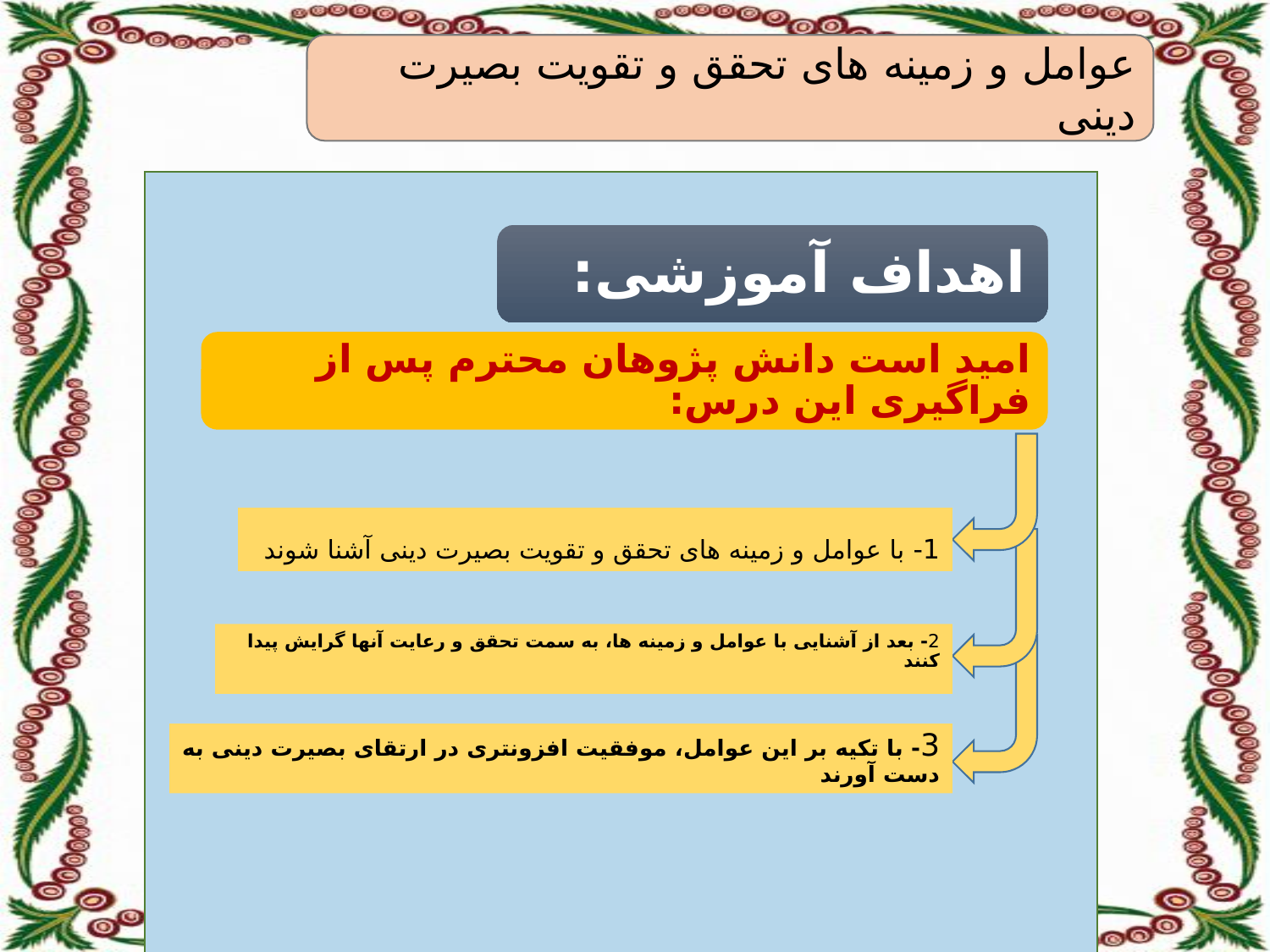

عوامل و زمینه های تحقق و تقویت بصیرت دینی

اهداف آموزشی:
امید است دانش پژوهان محترم پس از فراگیری این درس:

1- با عوامل و زمینه های تحقق و تقویت بصیرت دینی آشنا شوند

2- بعد از آشنایی با عوامل و زمینه ها، به سمت تحقق و رعایت آنها گرایش پیدا کنند

3- با تکیه بر این عوامل، موفقیت افزونتری در ارتقای بصیرت دینی به دست آورند